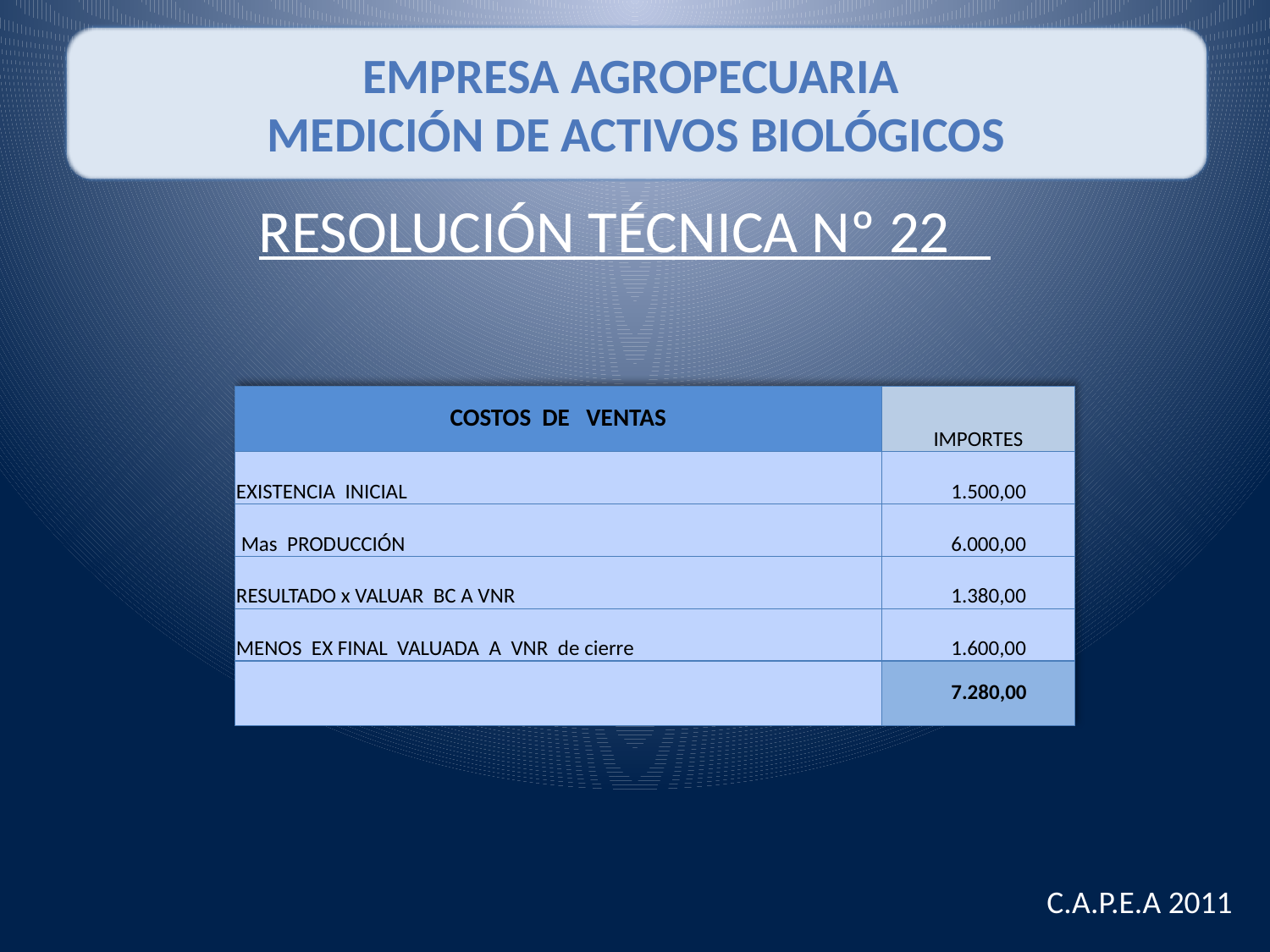

Empresa Agropecuaria
Medición de Activos Biológicos
RESOLUCIÓN TÉCNICA Nº 22

| COSTOS DE VENTAS | IMPORTES |
| --- | --- |
| EXISTENCIA INICIAL | 1.500,00 |
| Mas PRODUCCIÓN | 6.000,00 |
| RESULTADO x VALUAR BC A VNR | 1.380,00 |
| MENOS EX FINAL VALUADA A VNR de cierre | 1.600,00 |
|  | 7.280,00 |

C.A.P.E.A 2011